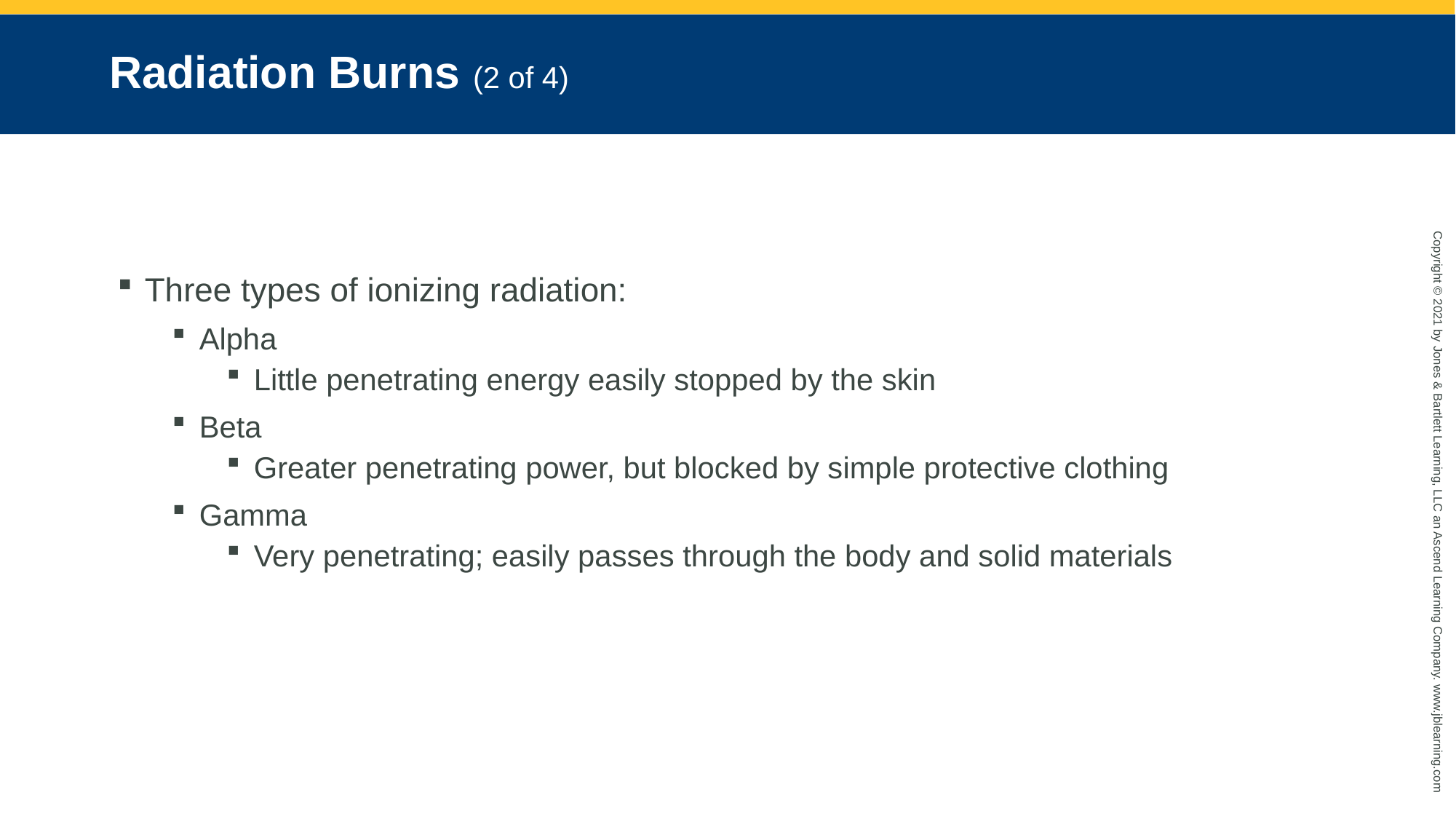

# Radiation Burns (2 of 4)
Three types of ionizing radiation:
Alpha
Little penetrating energy easily stopped by the skin
Beta
Greater penetrating power, but blocked by simple protective clothing
Gamma
Very penetrating; easily passes through the body and solid materials